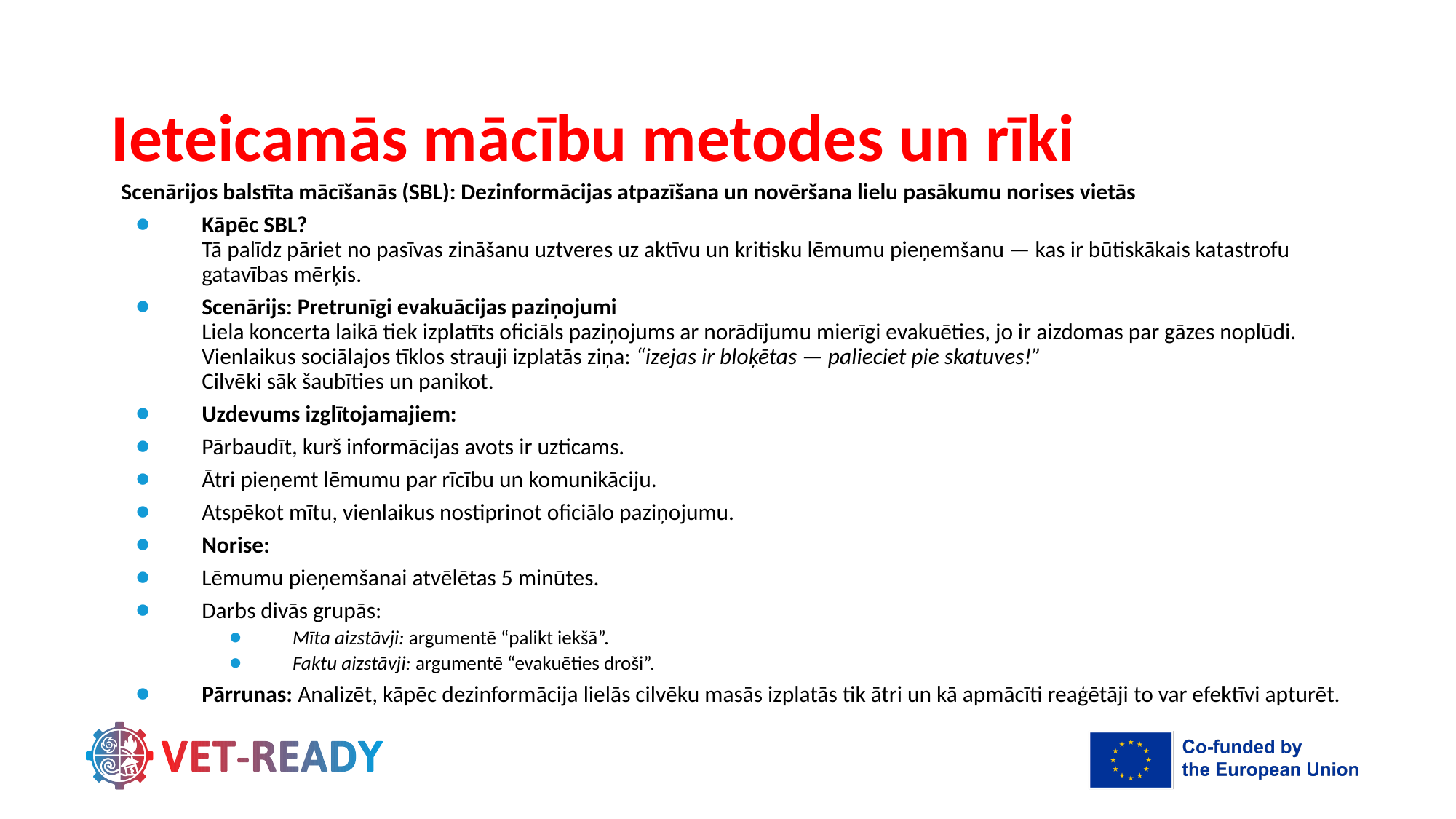

# Ieteicamās mācību metodes un rīki
Scenārijos balstīta mācīšanās (SBL): Dezinformācijas atpazīšana un novēršana lielu pasākumu norises vietās
Kāpēc SBL?
Tā palīdz pāriet no pasīvas zināšanu uztveres uz aktīvu un kritisku lēmumu pieņemšanu — kas ir būtiskākais katastrofu gatavības mērķis.
Scenārijs: Pretrunīgi evakuācijas paziņojumi
Liela koncerta laikā tiek izplatīts oficiāls paziņojums ar norādījumu mierīgi evakuēties, jo ir aizdomas par gāzes noplūdi.
Vienlaikus sociālajos tīklos strauji izplatās ziņa: “izejas ir bloķētas — palieciet pie skatuves!”
Cilvēki sāk šaubīties un panikot.
Uzdevums izglītojamajiem:
Pārbaudīt, kurš informācijas avots ir uzticams.
Ātri pieņemt lēmumu par rīcību un komunikāciju.
Atspēkot mītu, vienlaikus nostiprinot oficiālo paziņojumu.
Norise:
Lēmumu pieņemšanai atvēlētas 5 minūtes.
Darbs divās grupās:
Mīta aizstāvji: argumentē “palikt iekšā”.
Faktu aizstāvji: argumentē “evakuēties droši”.
Pārrunas: Analizēt, kāpēc dezinformācija lielās cilvēku masās izplatās tik ātri un kā apmācīti reaģētāji to var efektīvi apturēt.